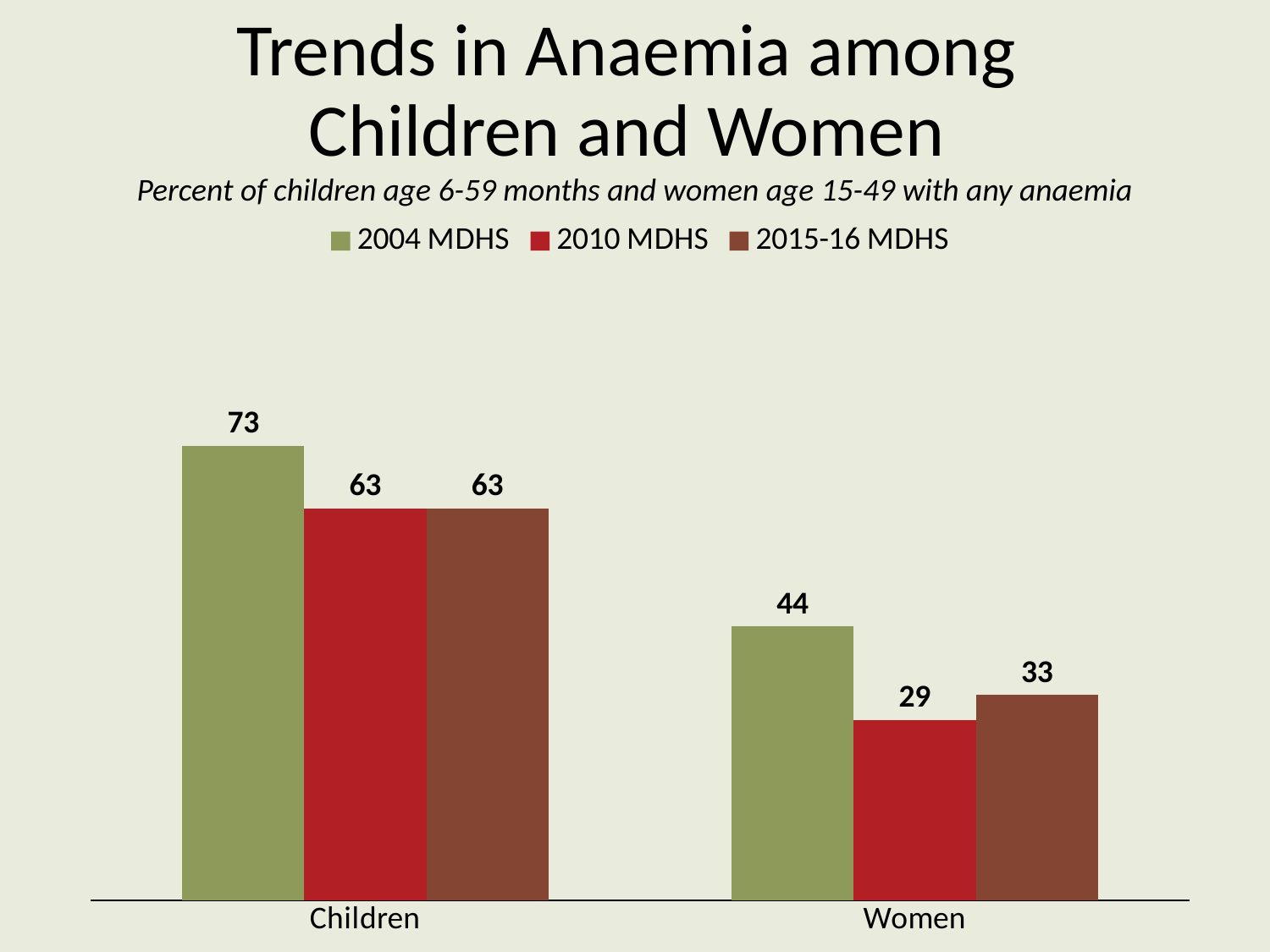

# Trends in Anaemia among Children and Women
Percent of children age 6-59 months and women age 15-49 with any anaemia

### Chart

| Category | 2004 MDHS | 2010 MDHS | 2015-16 MDHS |
|---|---|---|---|
| Children | 73.0 | 63.0 | 63.0 |
| Women | 44.0 | 29.0 | 33.0 |